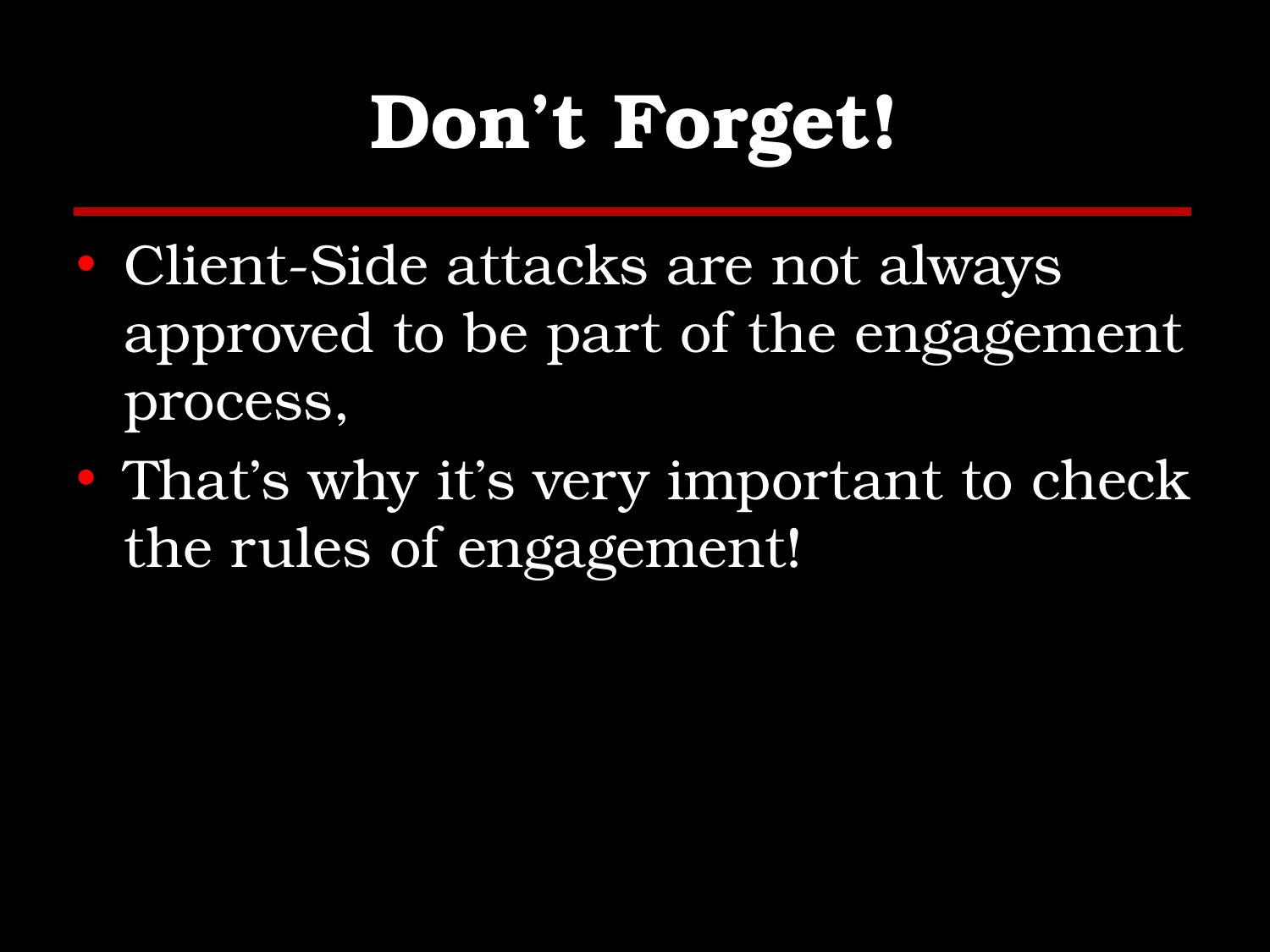

# Don’t Forget!
Client-Side attacks are not always approved to be part of the engagement process,
That’s why it’s very important to check the rules of engagement!